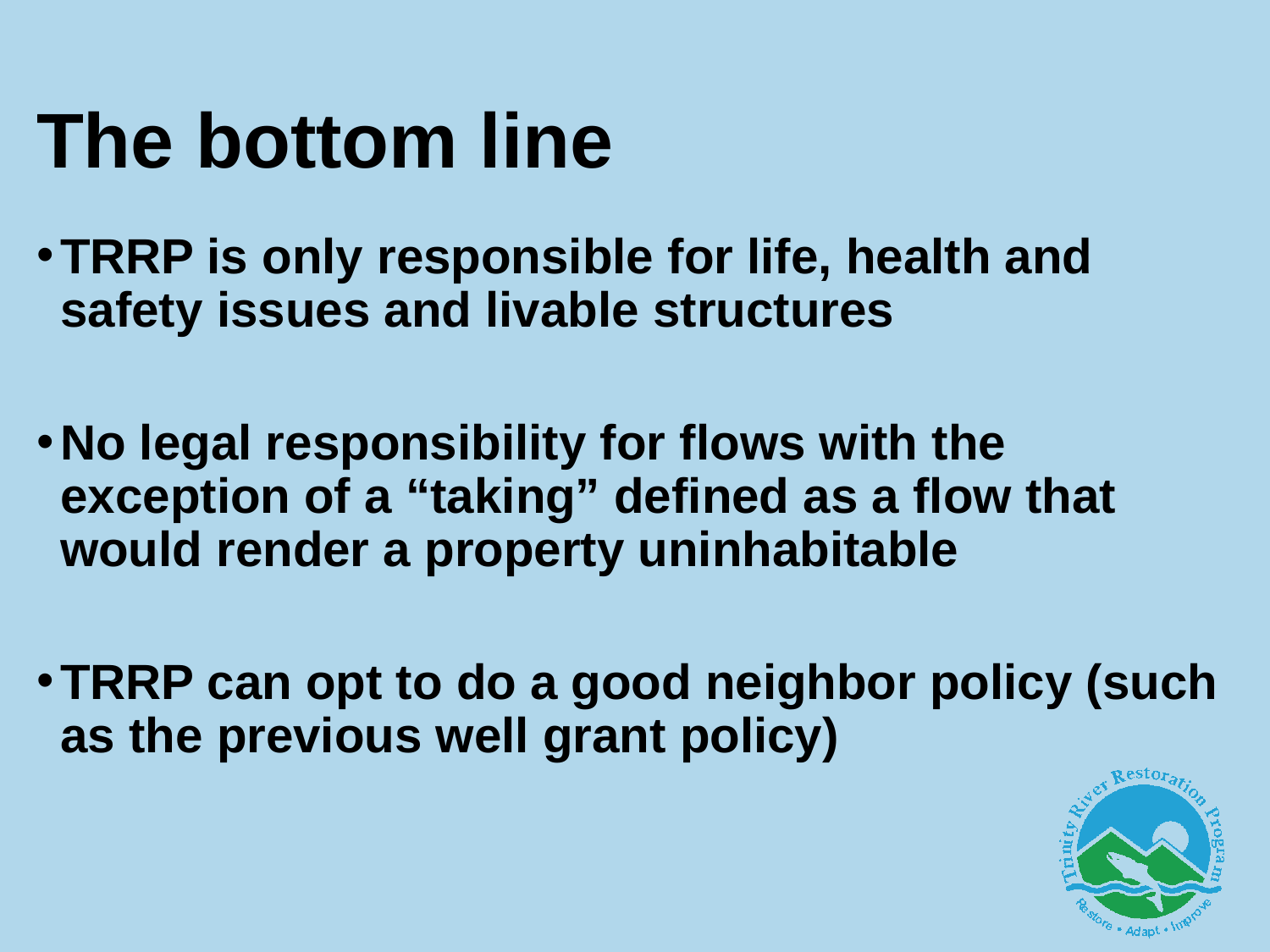

# The bottom line
TRRP is only responsible for life, health and safety issues and livable structures

No legal responsibility for flows with the exception of a “taking” defined as a flow that would render a property uninhabitable

TRRP can opt to do a good neighbor policy (such as the previous well grant policy)